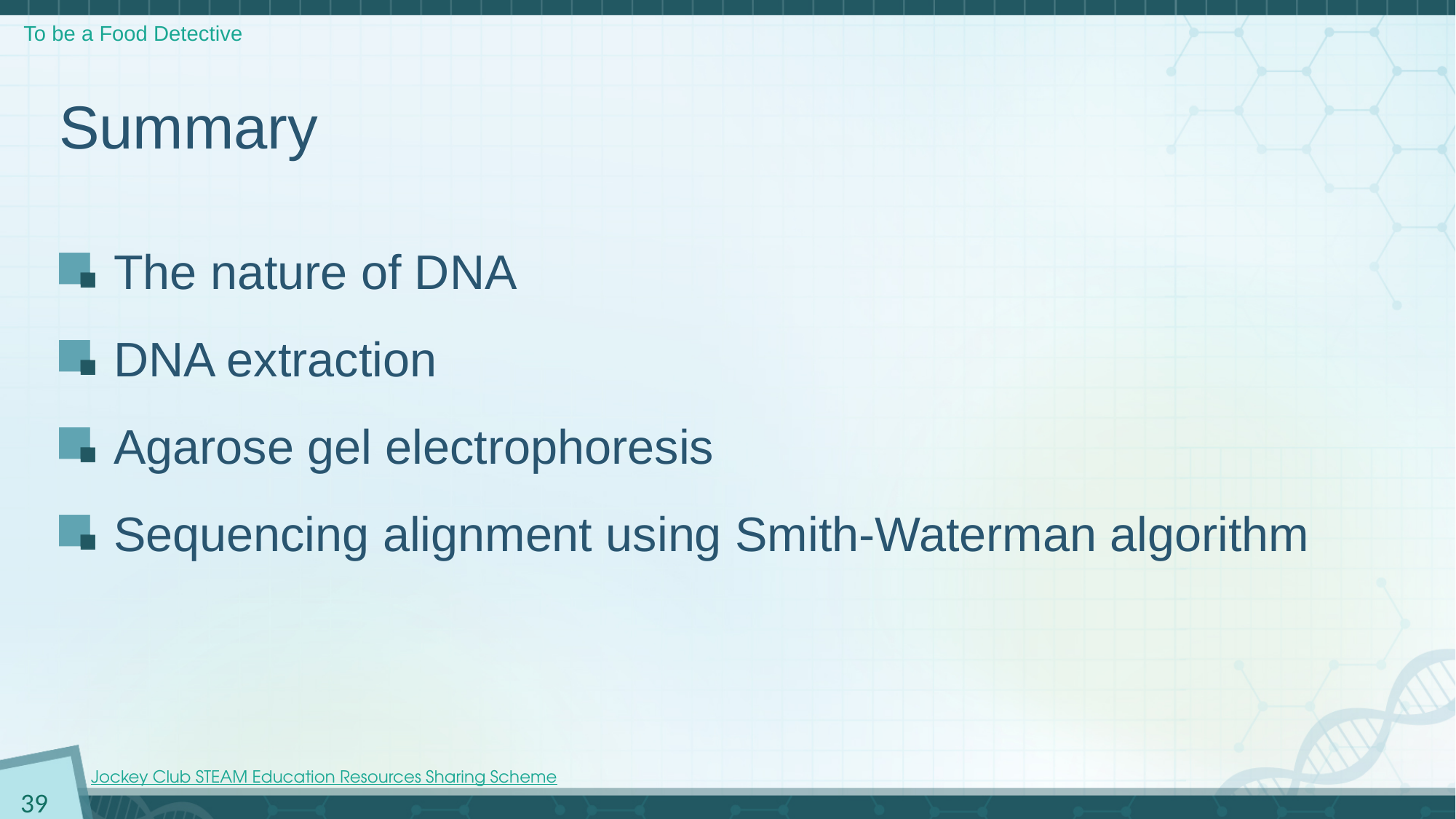

# Summary
The nature of DNA
DNA extraction
Agarose gel electrophoresis
Sequencing alignment using Smith-Waterman algorithm

39